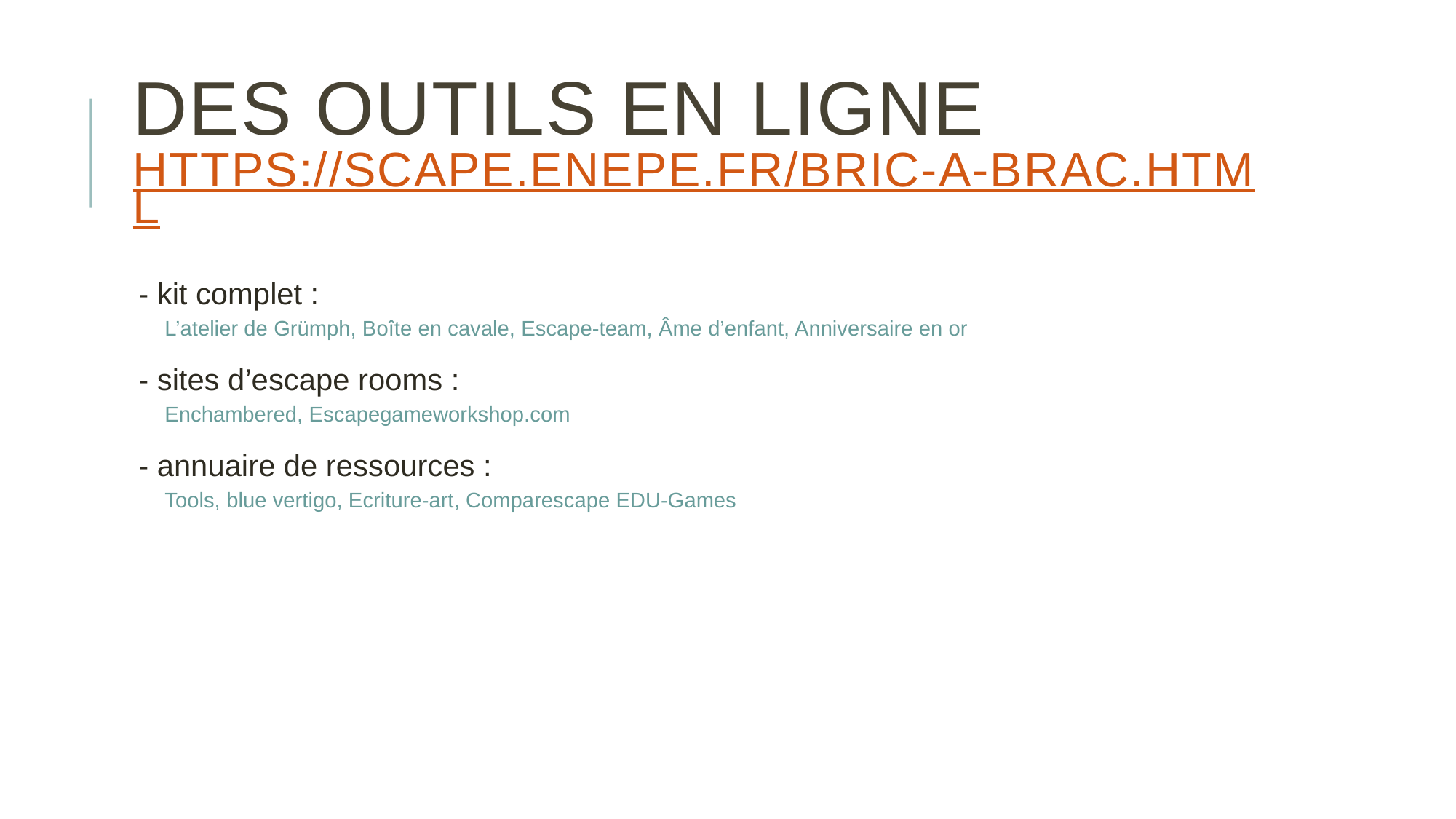

# Des outils en ligne https://scape.enepe.fr/bric-a-brac.html
- kit complet :
L’atelier de Grümph, Boîte en cavale, Escape-team, Âme d’enfant, Anniversaire en or
- sites d’escape rooms :
Enchambered, Escapegameworkshop.com
- annuaire de ressources :
Tools, blue vertigo, Ecriture-art, Comparescape EDU-Games